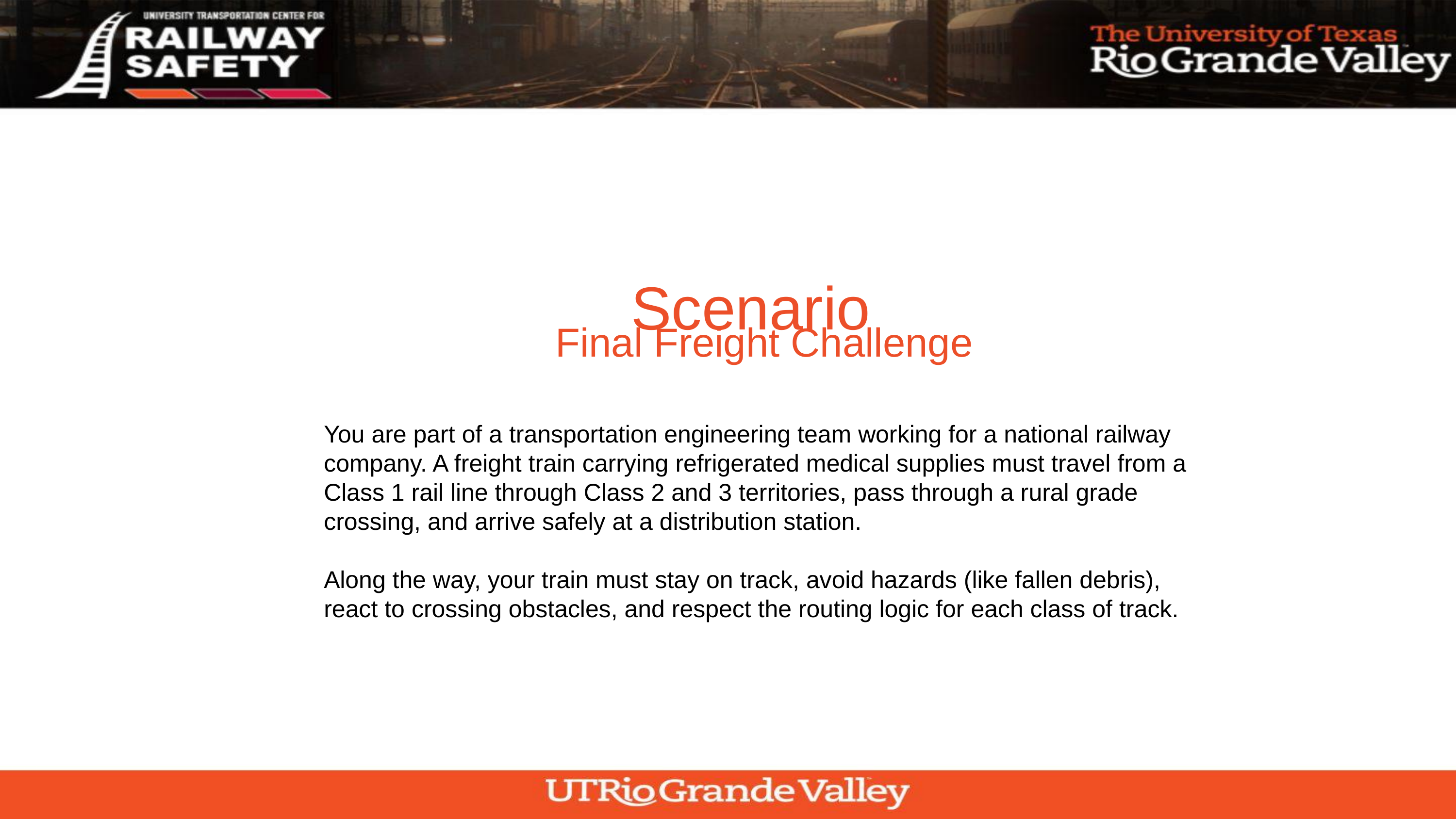

Scenario
Final Freight Challenge

You are part of a transportation engineering team working for a national railway company. A freight train carrying refrigerated medical supplies must travel from a Class 1 rail line through Class 2 and 3 territories, pass through a rural grade crossing, and arrive safely at a distribution station.

Along the way, your train must stay on track, avoid hazards (like fallen debris), react to crossing obstacles, and respect the routing logic for each class of track.